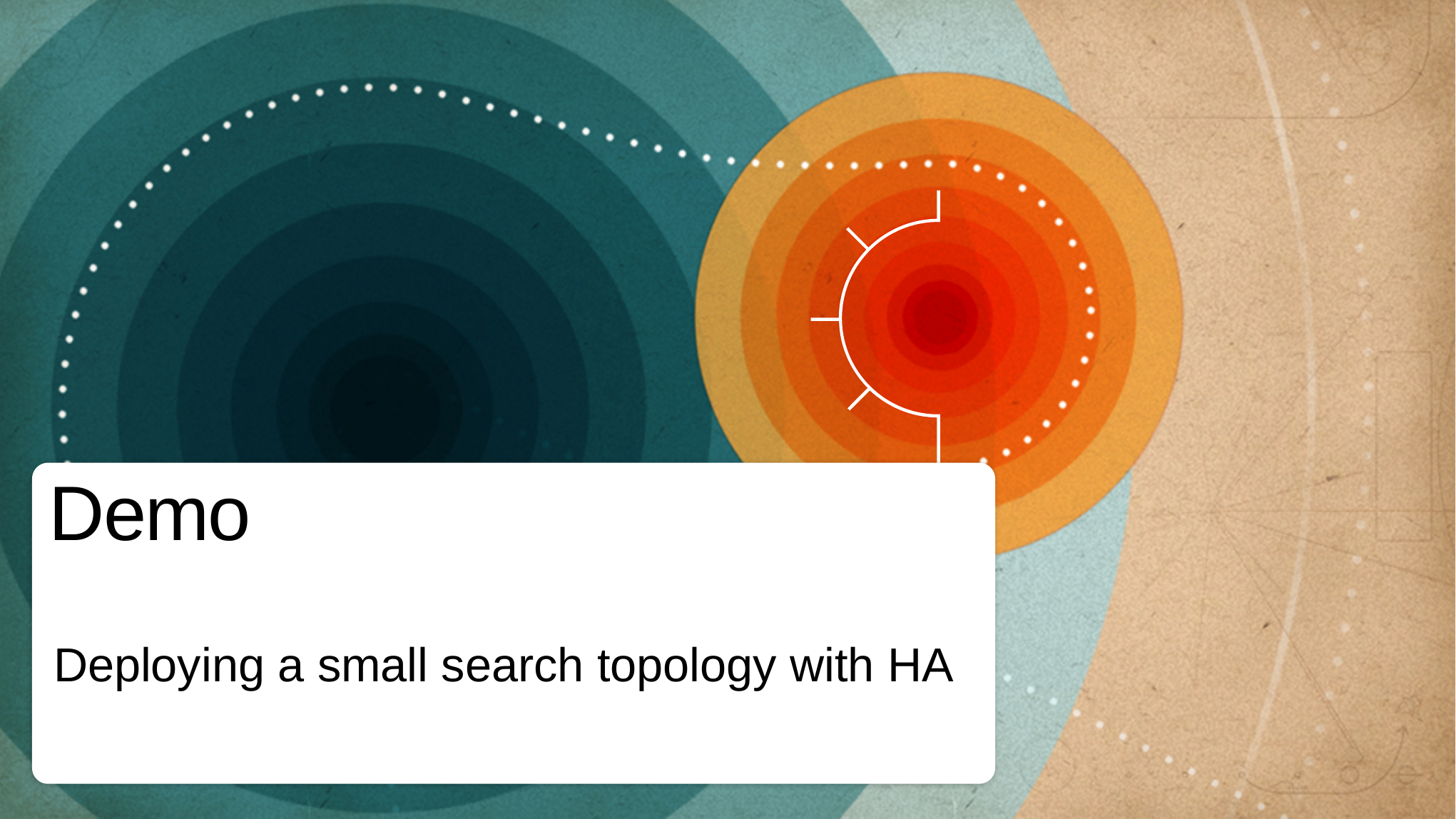

# Demo
Deploying a small search topology with HA